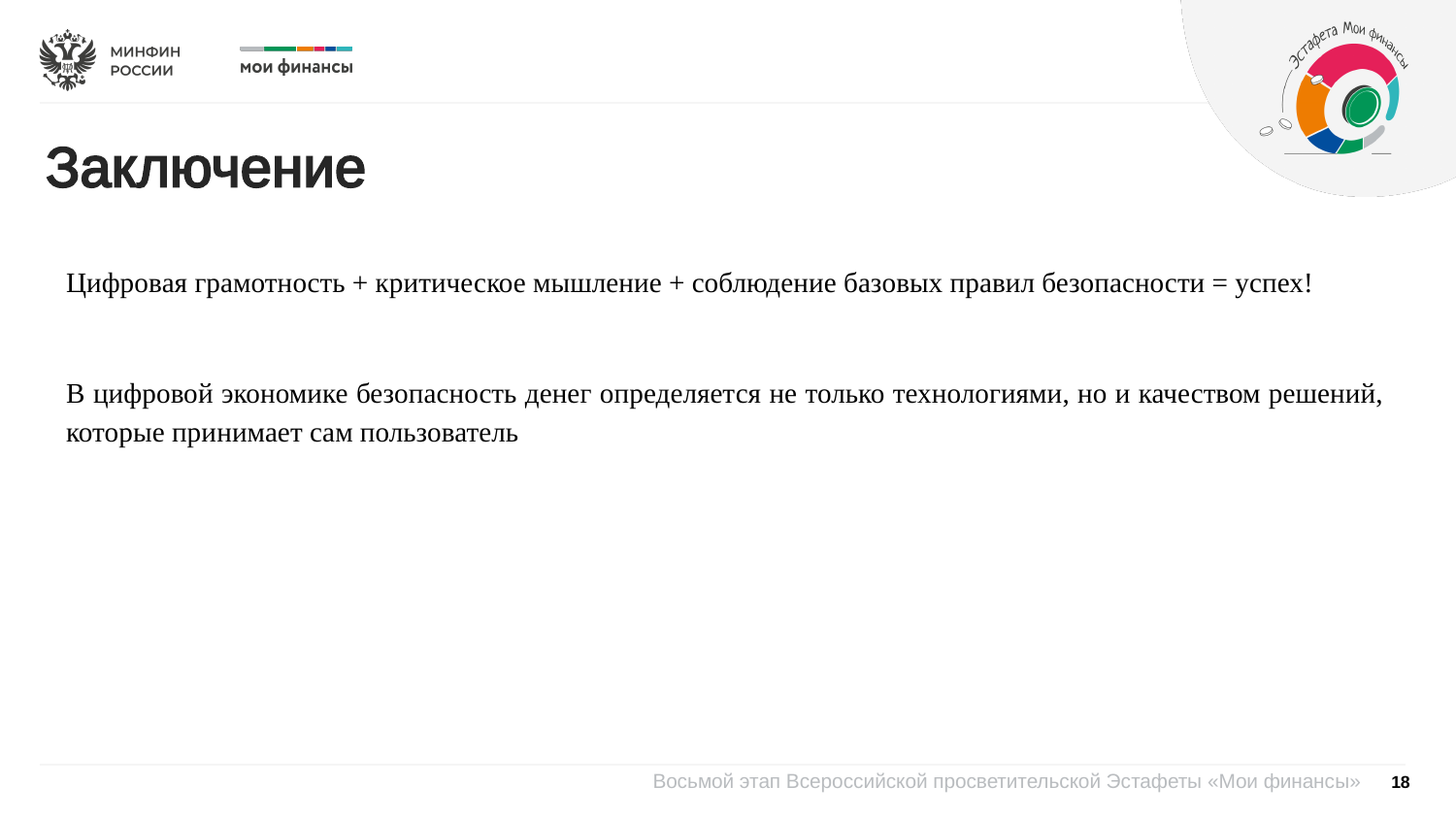

Заключение
Цифровая грамотность + критическое мышление + соблюдение базовых правил безопасности = успех!

В цифровой экономике безопасность денег определяется не только технологиями, но и качеством решений, которые принимает сам пользователь
ИНДИВИДУАЛЬНЫЙ ИНВЕСТИЦИОННЫЙ СЧЕТ В РФ —
это специальный брокерский счёт с налоговыми льготами для физических лиц
18